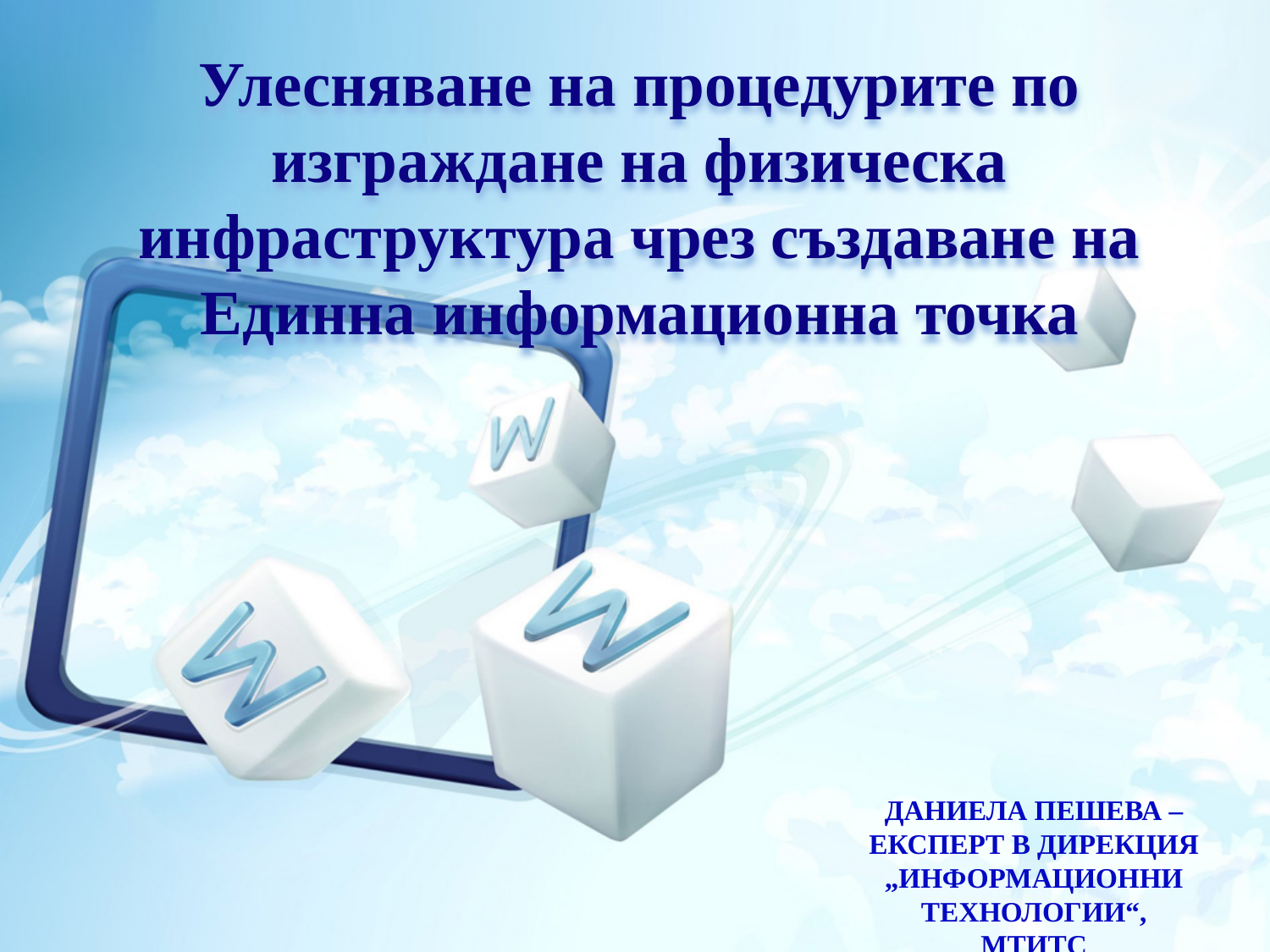

Улесняване на процедурите по изграждане на физическа инфраструктура чрез създаване на Единна информационна точка
ДАНИЕЛА ПЕШЕВА – ЕКСПЕРТ В ДИРЕКЦИЯ „ИНФОРМАЦИОННИ ТЕХНОЛОГИИ“, МТИТС